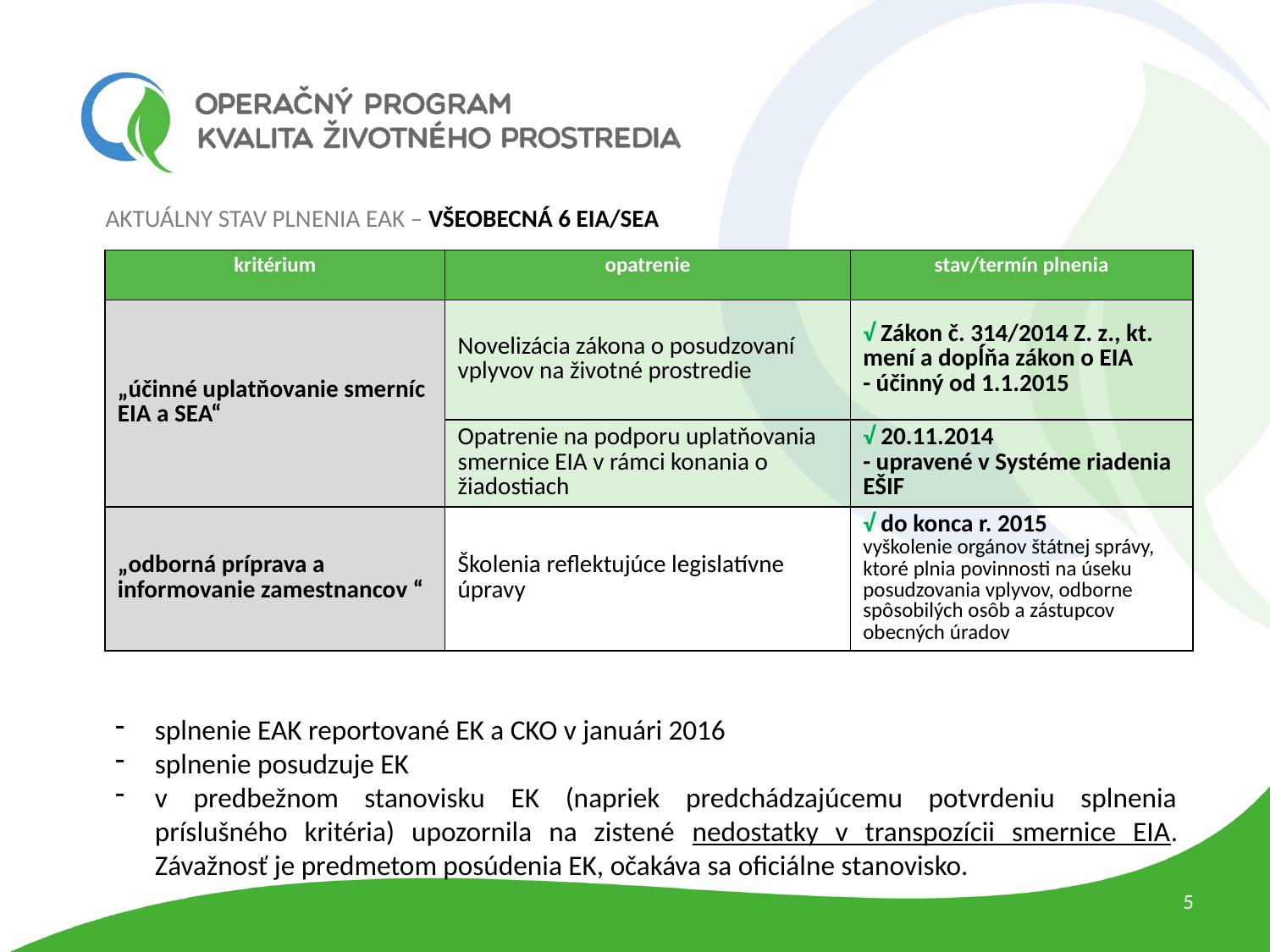

Aktuálny Stav plnenia eAK – všeobecná 6 EIA/SEA
| kritérium | opatrenie | stav/termín plnenia |
| --- | --- | --- |
| „účinné uplatňovanie smerníc EIA a SEA“ | Novelizácia zákona o posudzovaní vplyvov na životné prostredie | √ Zákon č. 314/2014 Z. z., kt. mení a dopĺňa zákon o EIA - účinný od 1.1.2015 |
|  | Opatrenie na podporu uplatňovania smernice EIA v rámci konania o žiadostiach | √ 20.11.2014 - upravené v Systéme riadenia EŠIF |
| „odborná príprava a informovanie zamestnancov “ | Školenia reflektujúce legislatívne úpravy | √ do konca r. 2015 vyškolenie orgánov štátnej správy, ktoré plnia povinnosti na úseku posudzovania vplyvov, odborne spôsobilých osôb a zástupcov obecných úradov |
splnenie EAK reportované EK a CKO v januári 2016
splnenie posudzuje EK
v predbežnom stanovisku EK (napriek predchádzajúcemu potvrdeniu splnenia príslušného kritéria) upozornila na zistené nedostatky v transpozícii smernice EIA. Závažnosť je predmetom posúdenia EK, očakáva sa oficiálne stanovisko.
5